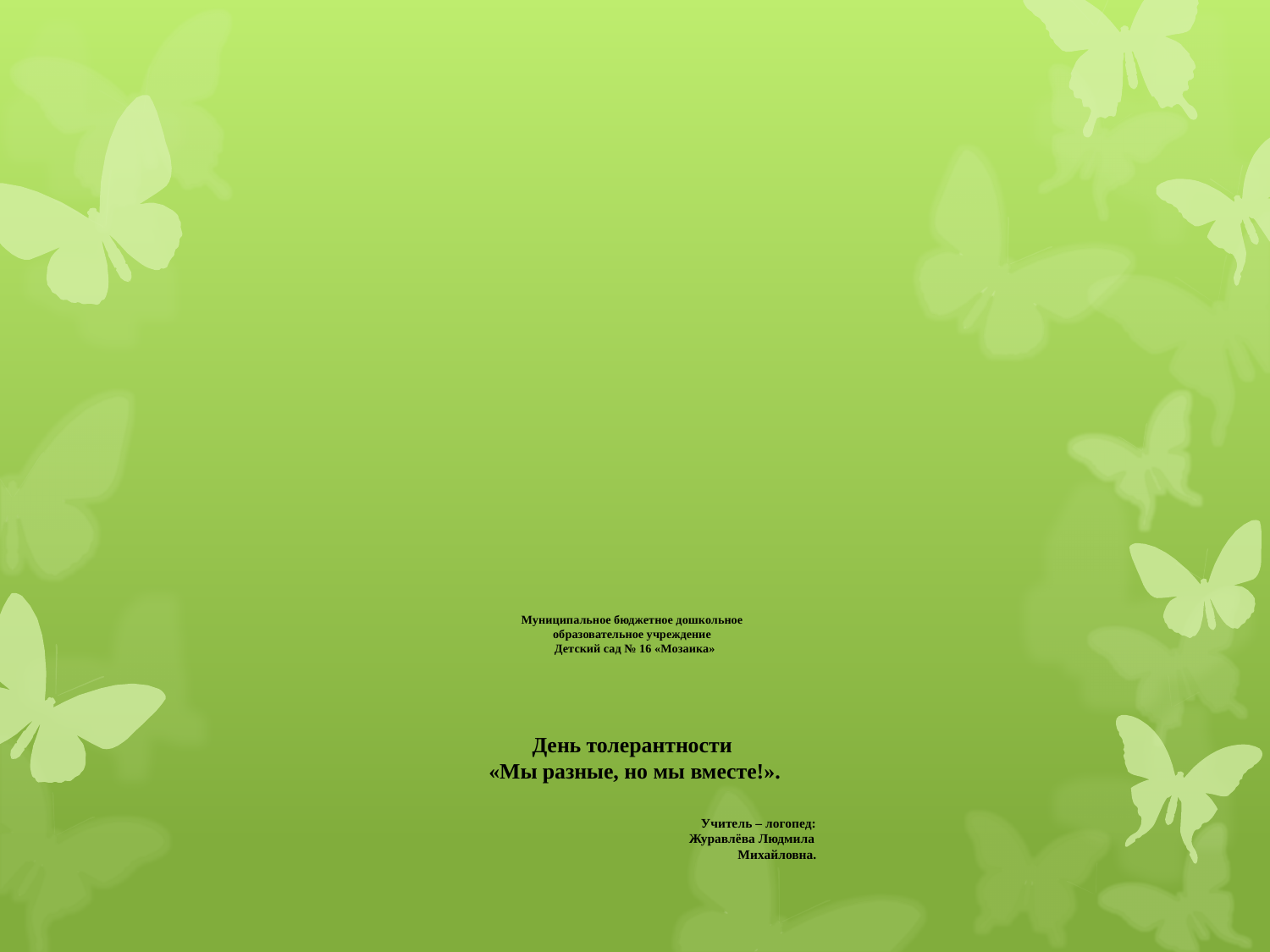

# Муниципальное бюджетное дошкольное образовательное учреждение Детский сад № 16 «Мозаика» День толерантности «Мы разные, но мы вместе!». Учитель – логопед: Журавлёва Людмила Михайловна.